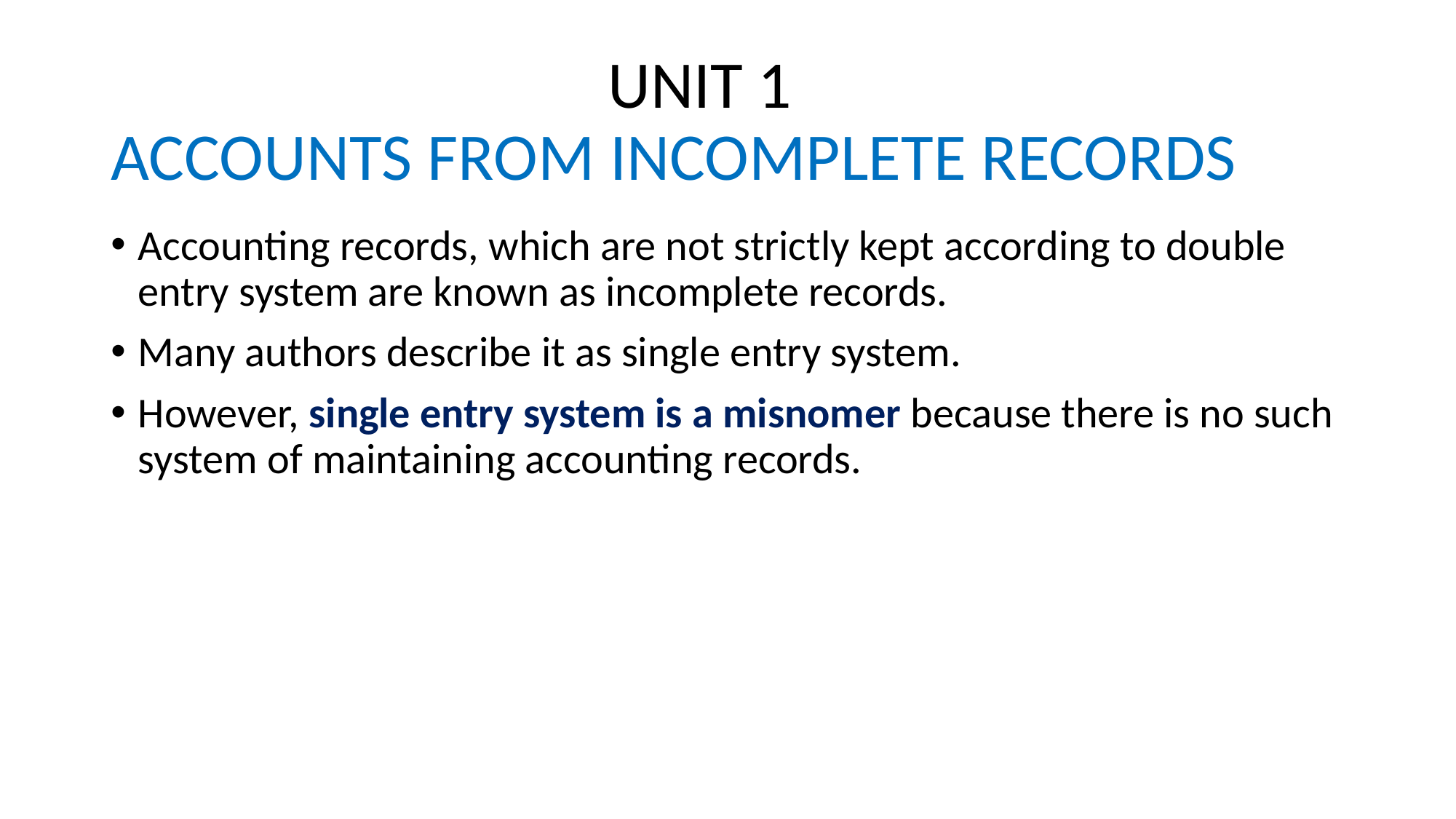

# UNIT 1 ACCOUNTS FROM INCOMPLETE RECORDS
Accounting records, which are not strictly kept according to double entry system are known as incomplete records.
Many authors describe it as single entry system.
However, single entry system is a misnomer because there is no such system of maintaining accounting records.